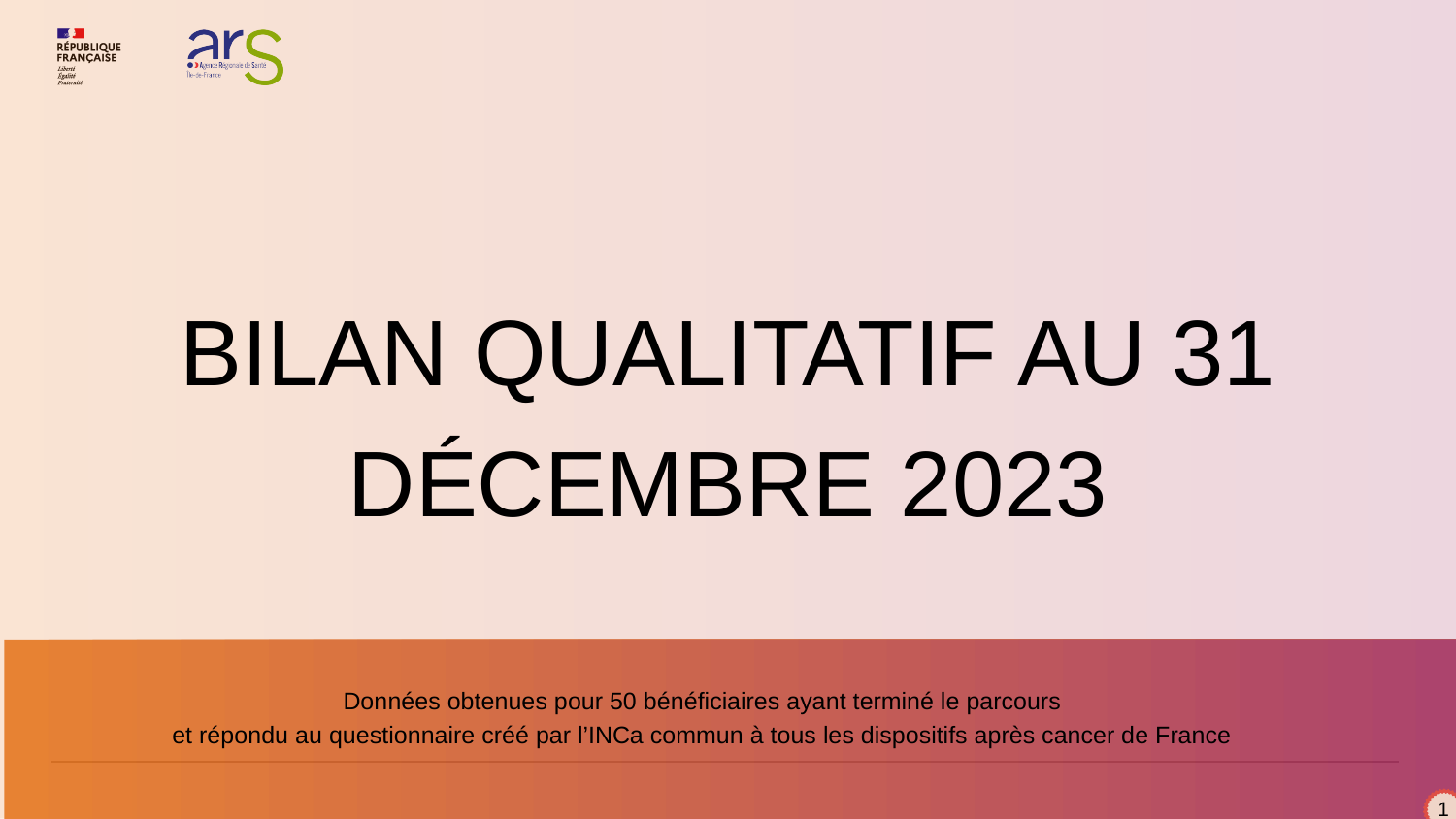

BILAN QUALITATIF AU 31 DÉCEMBRE 2023

Données obtenues pour 50 bénéficiaires ayant terminé le parcours
et répondu au questionnaire créé par l’INCa commun à tous les dispositifs après cancer de France

10